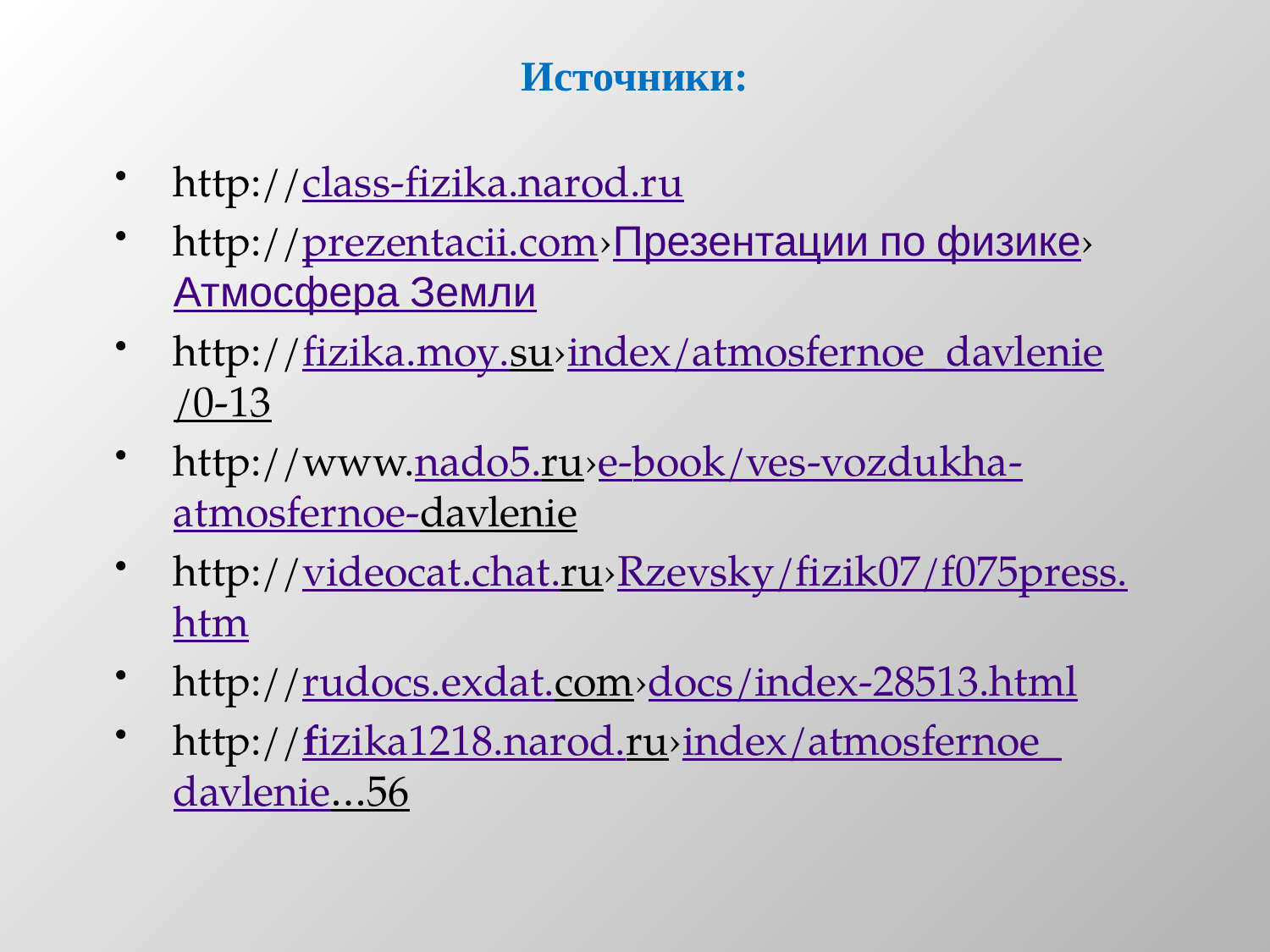

# Источники:

http://class-fizika.narod.ru
http://prezentacii.com›Презентации по физике›Атмосфера Земли
http://fizika.moy.su›index/atmosfernoe_davlenie/0-13
http://www.nado5.ru›e-book/ves-vozdukha-atmosfernoe-davlenie
http://videocat.chat.ru›Rzevsky/fizik07/f075press.htm
http://rudocs.exdat.com›docs/index-28513.html
http://fizika1218.narod.ru›index/atmosfernoe_davlenie…56